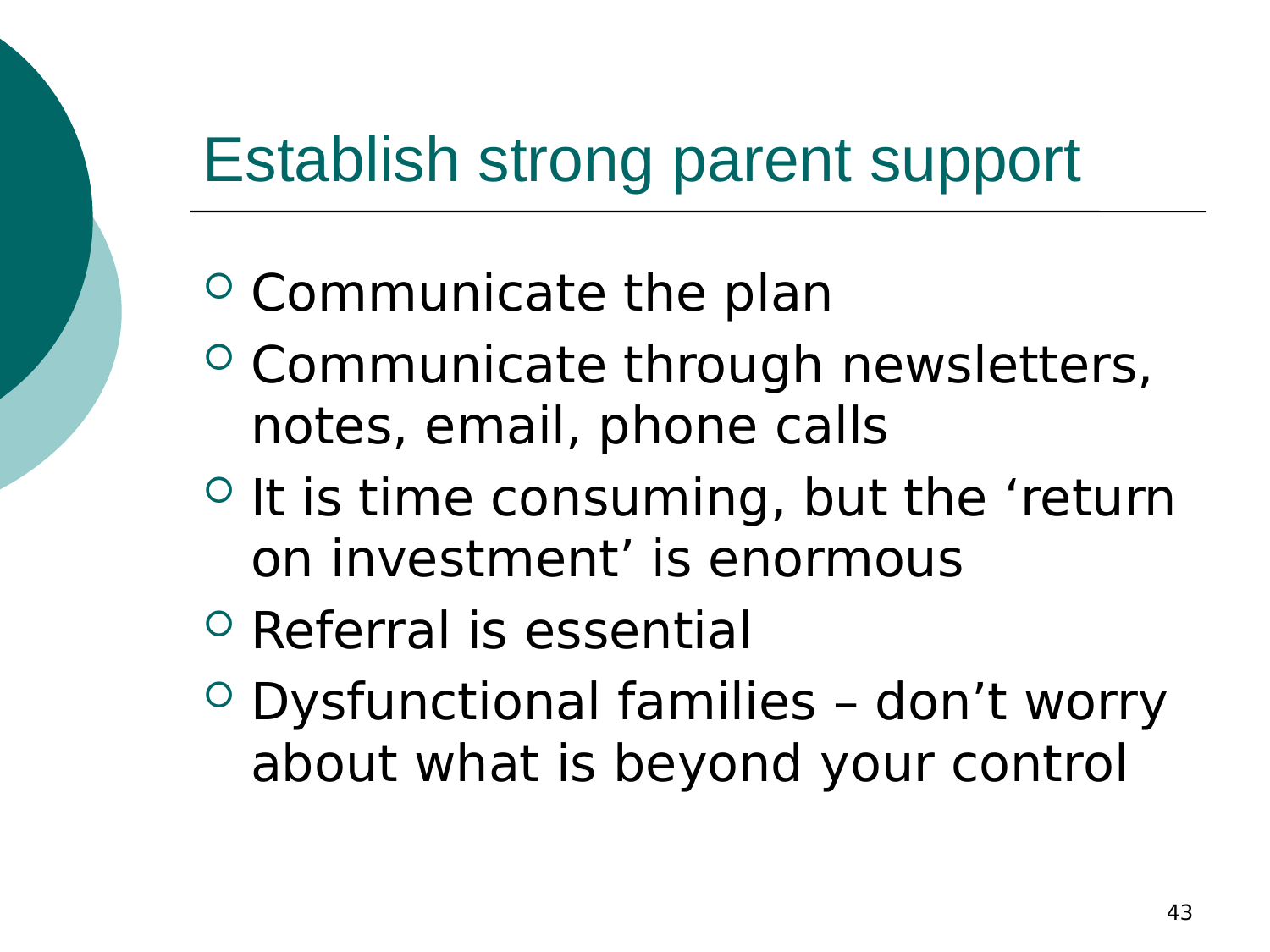

# Establish strong parent support
Communicate the plan
Communicate through newsletters, notes, email, phone calls
It is time consuming, but the ‘return on investment’ is enormous
Referral is essential
Dysfunctional families – don’t worry about what is beyond your control
43